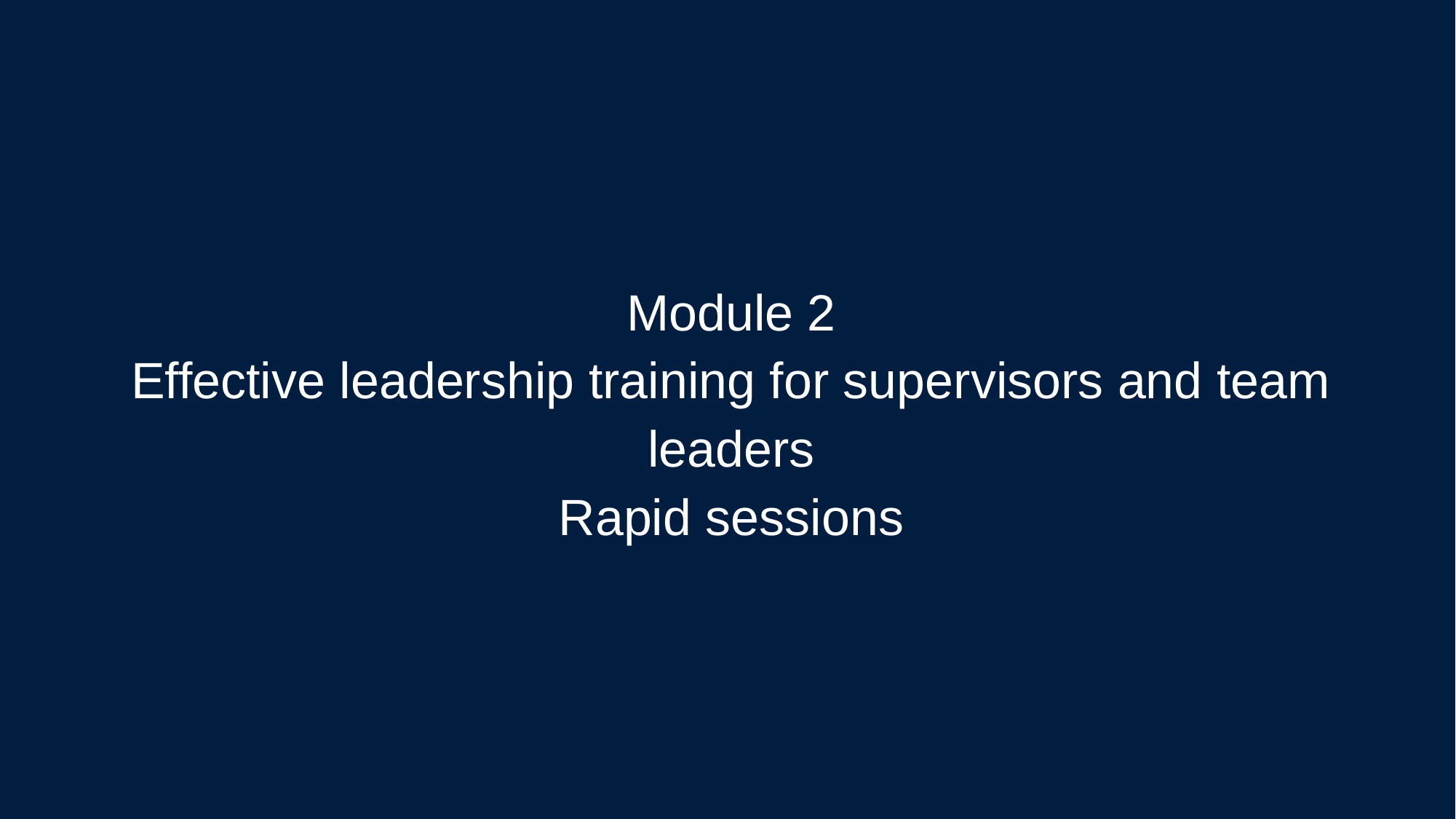

# Module 2 Effective leadership training for supervisors and team leaders Rapid sessions